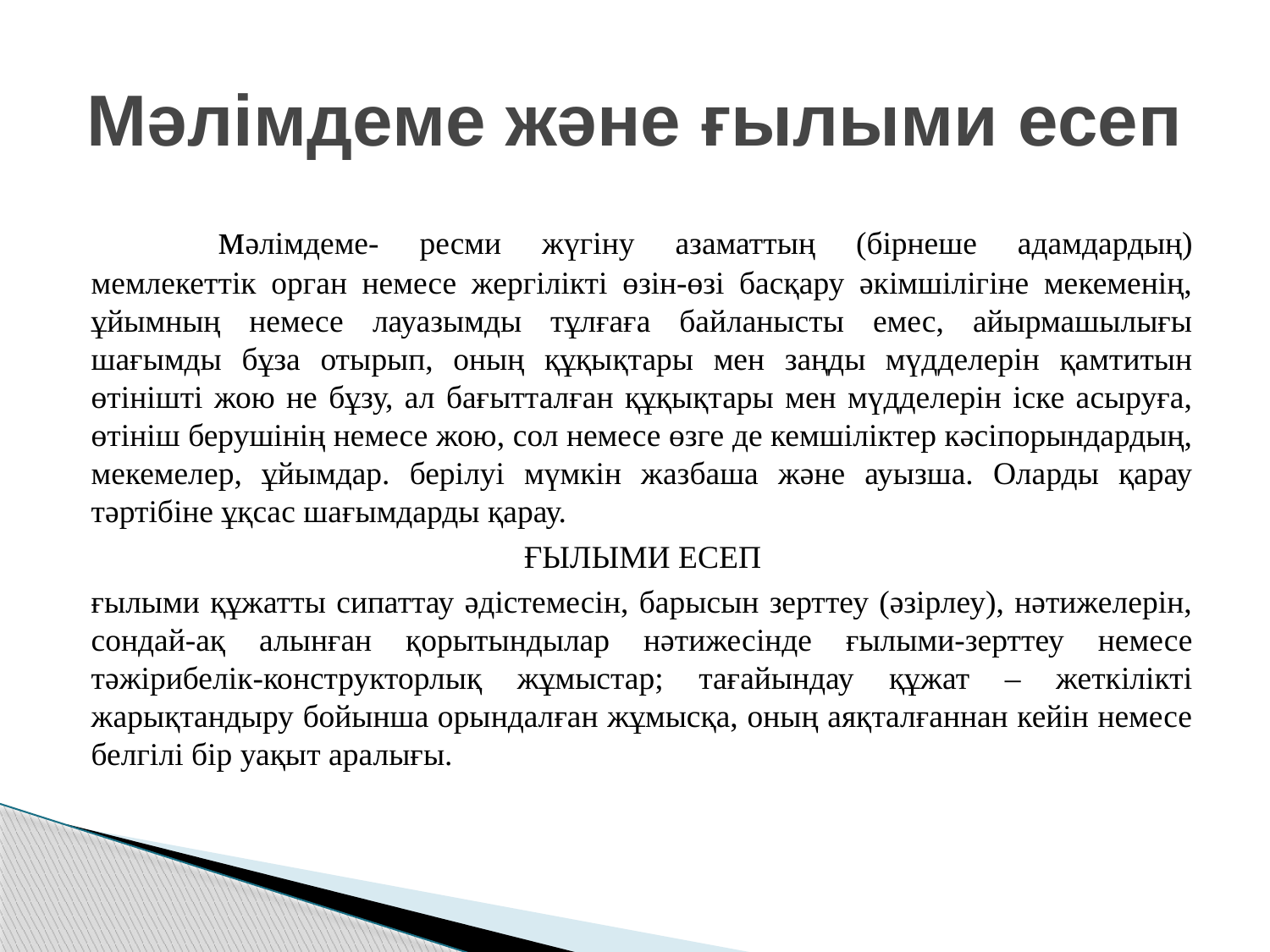

# Мәлімдеме және ғылыми есеп
	мәлімдеме- ресми жүгіну азаматтың (бірнеше адамдардың) мемлекеттік орган немесе жергілікті өзін-өзі басқару әкімшілігіне мекеменің, ұйымның немесе лауазымды тұлғаға байланысты емес, айырмашылығы шағымды бұза отырып, оның құқықтары мен заңды мүдделерін қамтитын өтінішті жою не бұзу, ал бағытталған құқықтары мен мүдделерін іске асыруға, өтініш берушінің немесе жою, сол немесе өзге де кемшіліктер кәсіпорындардың, мекемелер, ұйымдар. берілуі мүмкін жазбаша және ауызша. Оларды қарау тәртібіне ұқсас шағымдарды қарау.
ҒЫЛЫМИ ЕСЕП
ғылыми құжатты сипаттау әдістемесін, барысын зерттеу (әзірлеу), нәтижелерін, сондай-ақ алынған қорытындылар нәтижесінде ғылыми-зерттеу немесе тәжірибелік-конструкторлық жұмыстар; тағайындау құжат – жеткілікті жарықтандыру бойынша орындалған жұмысқа, оның аяқталғаннан кейін немесе белгілі бір уақыт аралығы.